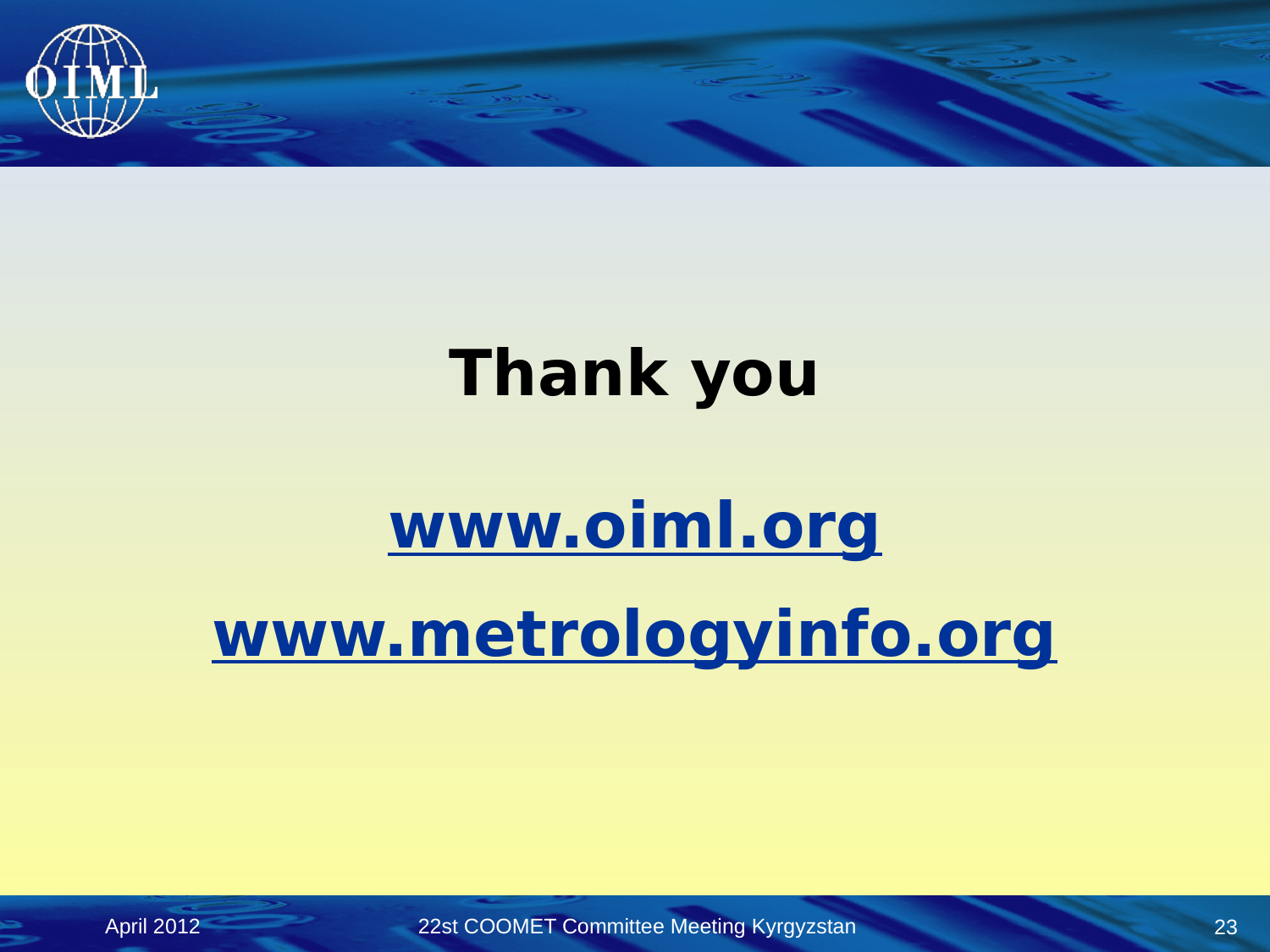

#
Thank you

www.oiml.org
www.metrologyinfo.org
 April 2012
22st COOMET Committee Meeting Kyrgyzstan
23